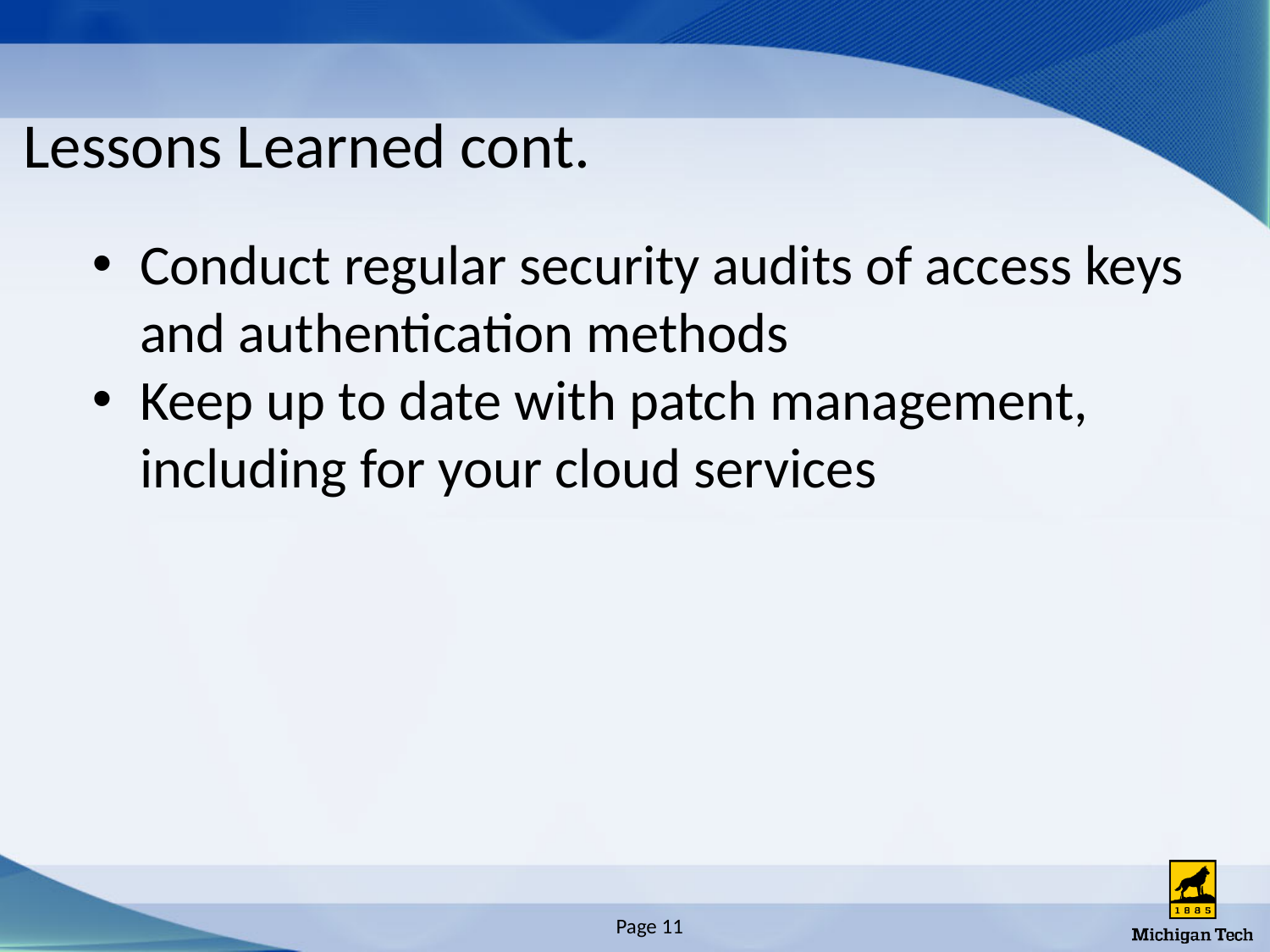

# Lessons Learned cont.
Conduct regular security audits of access keys and authentication methods
Keep up to date with patch management, including for your cloud services